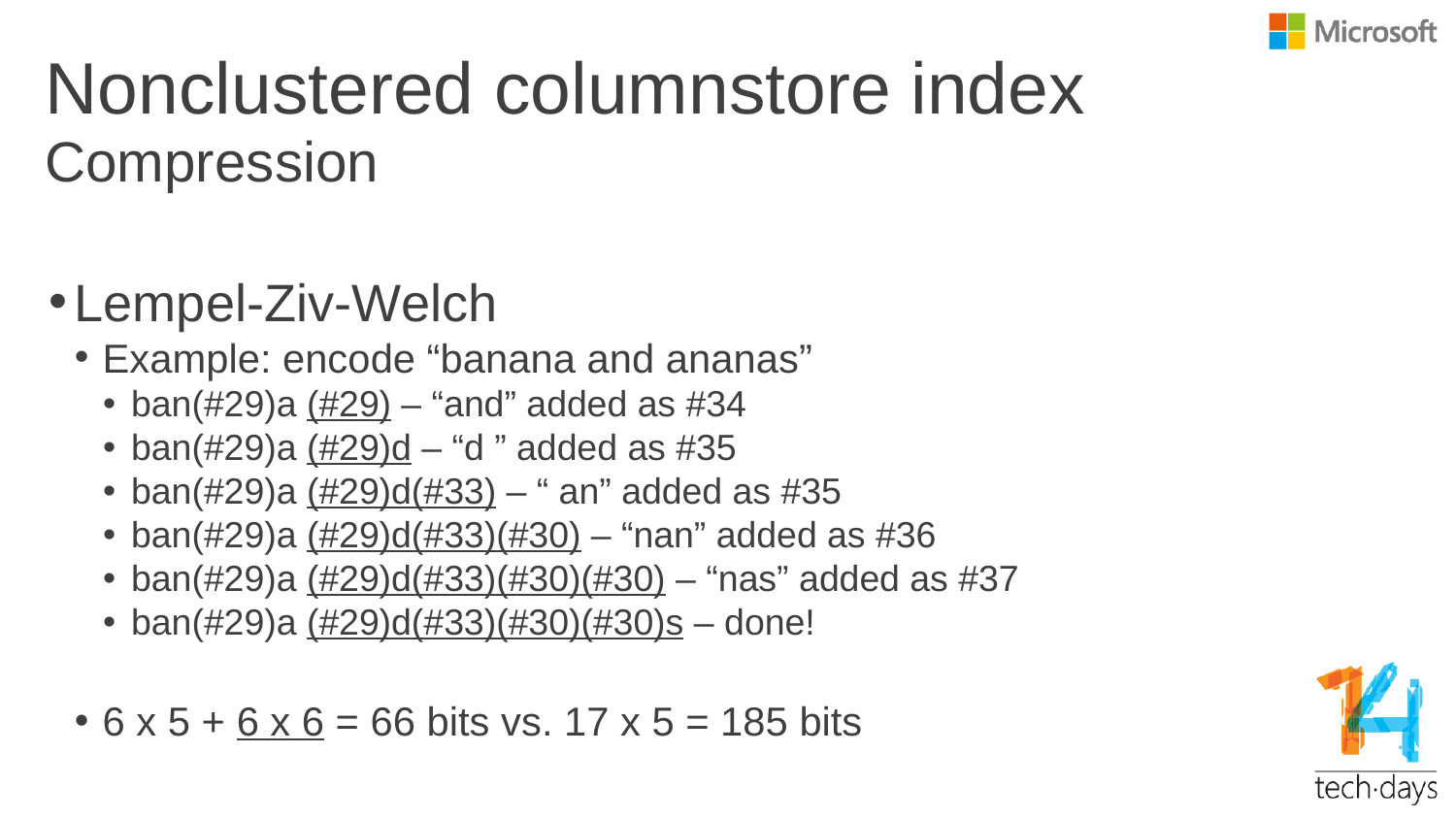

# Nonclustered columnstore index
Compression
Lempel-Ziv-Welch
Example: encode “banana and ananas”
ban(#29)a (#29) – “and” added as #34
ban(#29)a (#29)d – “d ” added as #35
ban(#29)a (#29)d(#33) – “ an” added as #35
ban(#29)a (#29)d(#33)(#30) – “nan” added as #36
ban(#29)a (#29)d(#33)(#30)(#30) – “nas” added as #37
ban(#29)a (#29)d(#33)(#30)(#30)s – done!

6 x 5 + 6 x 6 = 66 bits vs. 17 x 5 = 185 bits